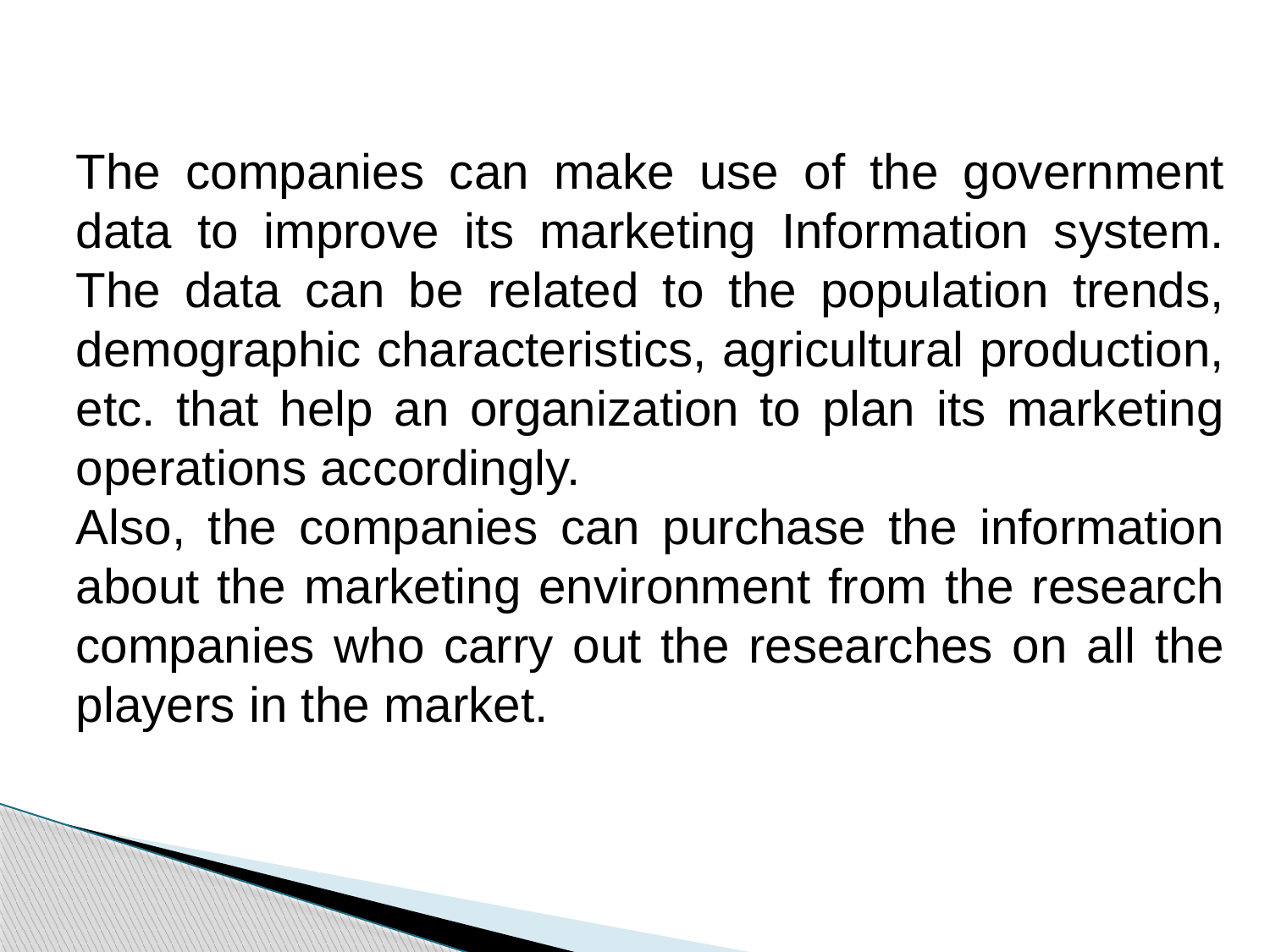

The companies can make use of the government data to improve its marketing Information system. The data can be related to the population trends, demographic characteristics, agricultural production, etc. that help an organization to plan its marketing operations accordingly.
Also, the companies can purchase the information about the marketing environment from the research companies who carry out the researches on all the players in the market.